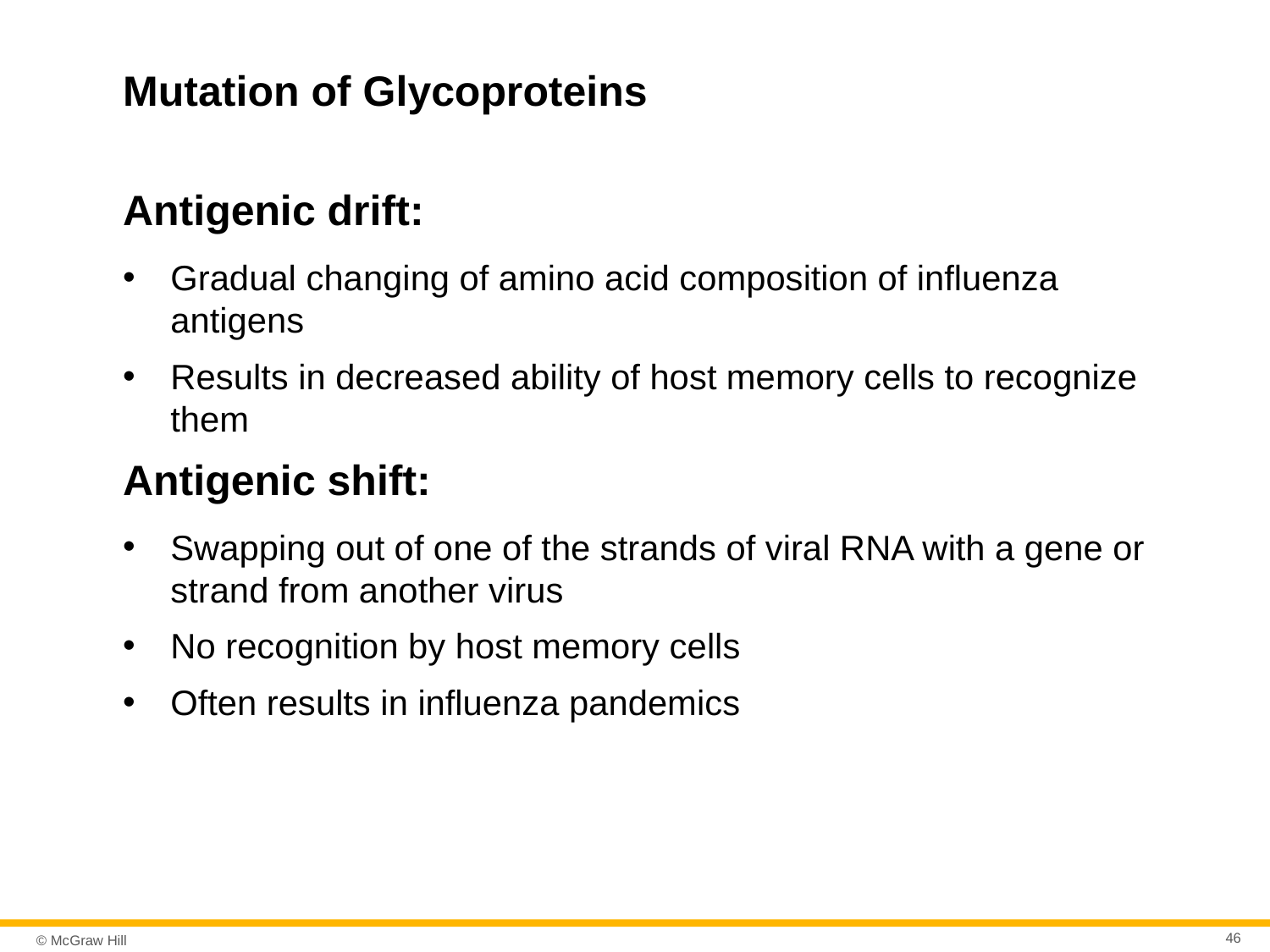

# Mutation of Glycoproteins
Antigenic drift:
Gradual changing of amino acid composition of influenza antigens
Results in decreased ability of host memory cells to recognize them
Antigenic shift:
Swapping out of one of the strands of viral RNA with a gene or strand from another virus
No recognition by host memory cells
Often results in influenza pandemics